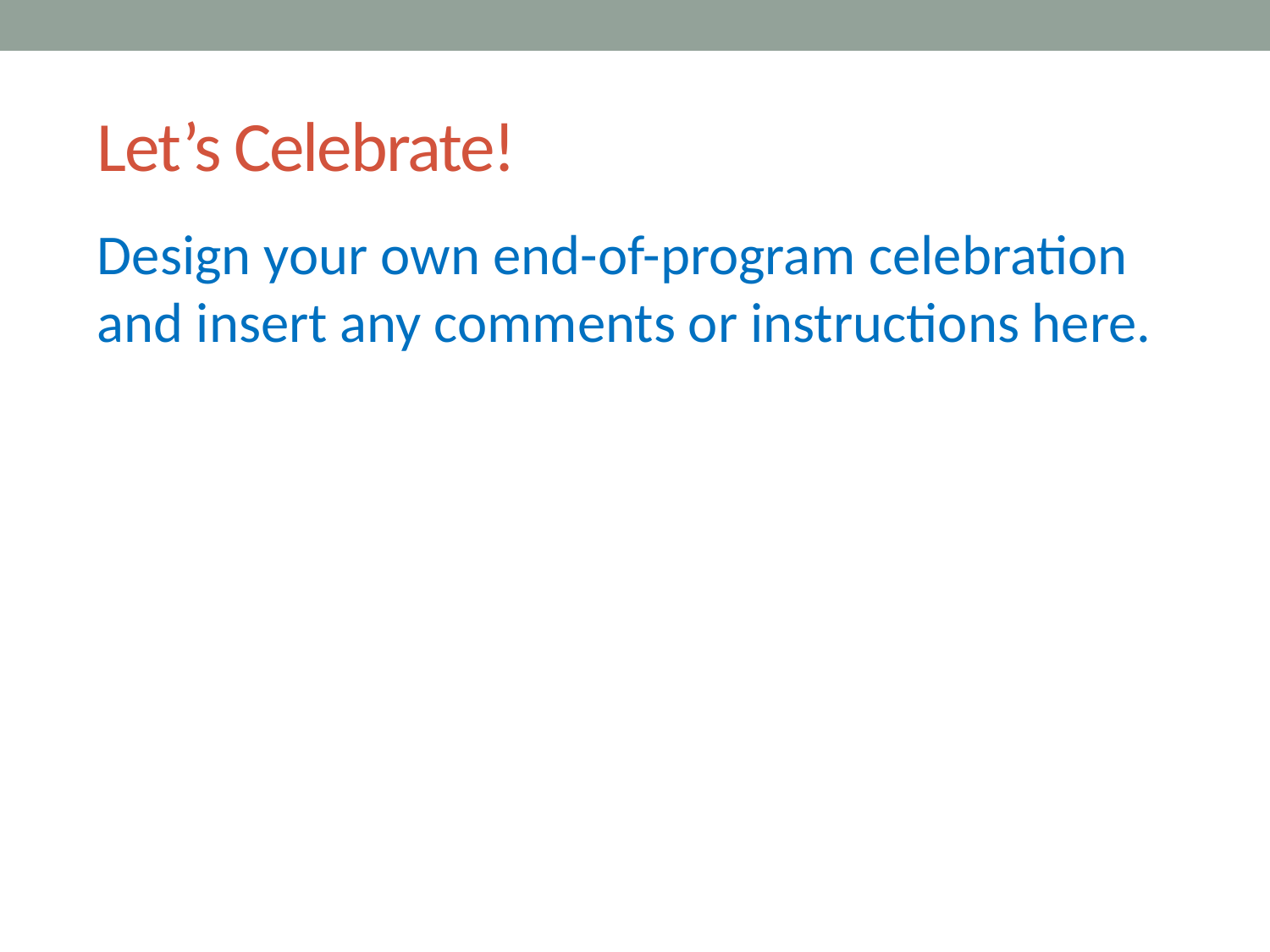

# Let’s Celebrate!
Design your own end-of-program celebration and insert any comments or instructions here.